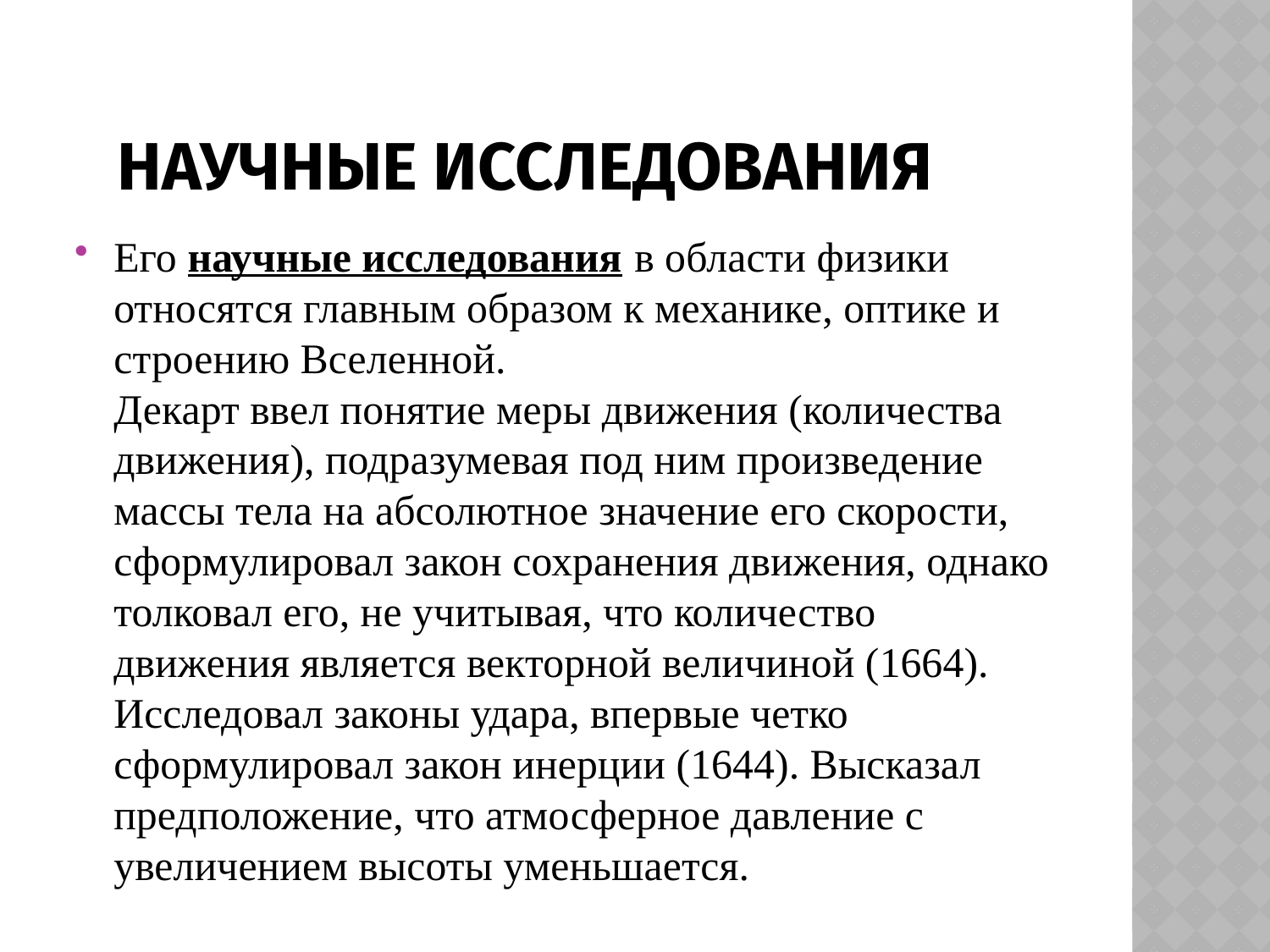

# Научные исследования
Его научные исследования в области физики относятся главным образом к механике, оптике и строению Вселенной. 
Декарт ввел понятие меры движения (количества движения), подразумевая под ним произведение массы тела на абсолютное значение его скорости, сформулировал закон сохранения движения, однако толковал его, не учитывая, что количество движения является векторной величиной (1664). Исследовал законы удара, впервые четко сформулировал закон инерции (1644). Высказал предположение, что атмосферное давление с увеличением высоты уменьшается.